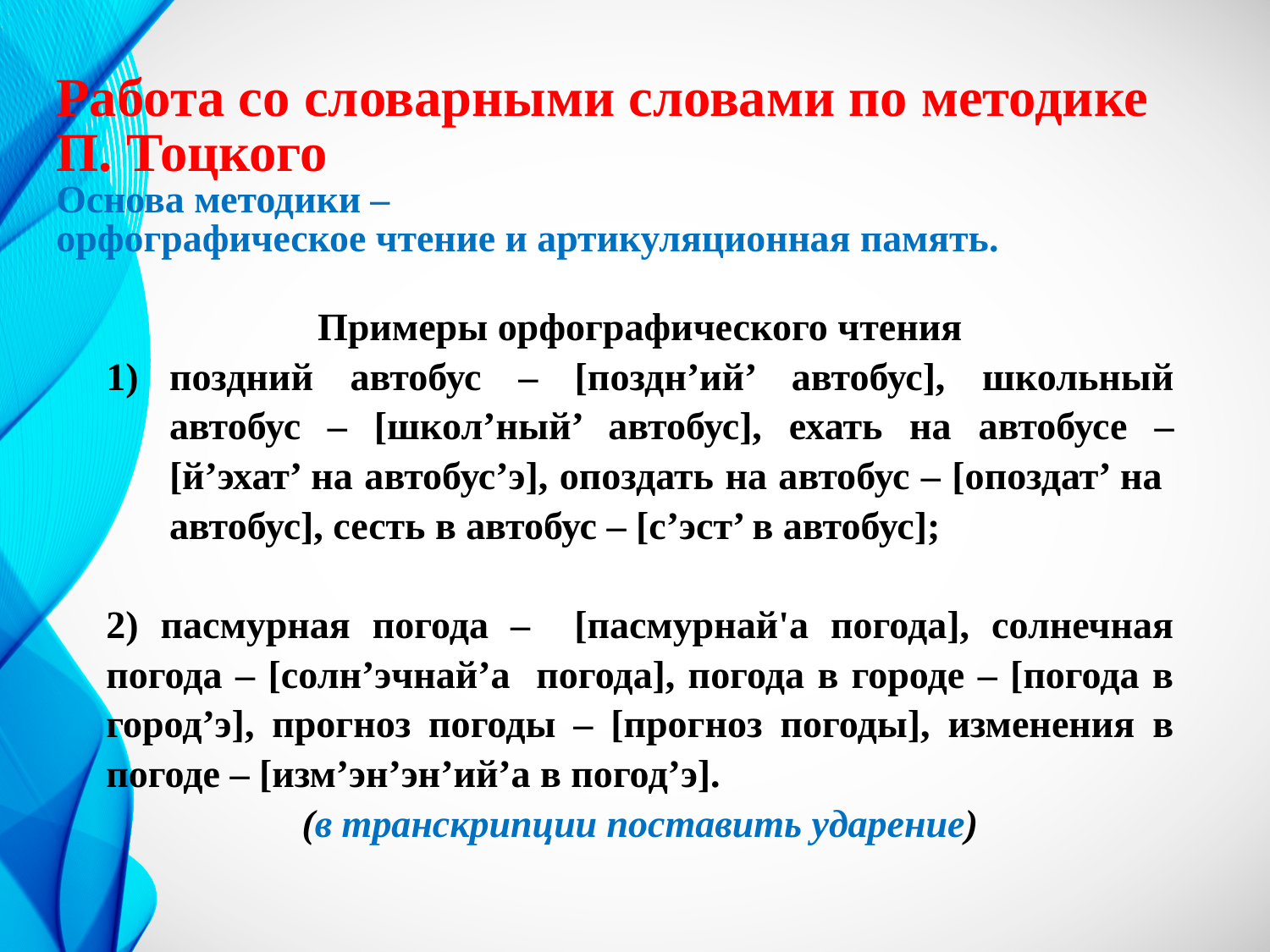

# Работа со словарными словами по методике П. Тоцкого Основа методики – орфографическое чтение и артикуляционная память.

Примеры орфографического чтения
поздний автобус – [поздн’ий’ автобус], школьный автобус – [школ’ный’ автобус], ехать на автобусе – [й’эхат’ на автобус’э], опоздать на автобус – [опоздат’ на  автобус], сесть в автобус – [с’эст’ в автобус];

2) пасмурная погода –  [пасмурнай'а погода], солнечная погода – [солн’эчнай’а  погода], погода в городе – [погода в город’э], прогноз погоды – [прогноз погоды], изменения в погоде – [изм’эн’эн’ий’а в погод’э].
(в транскрипции поставить ударение)